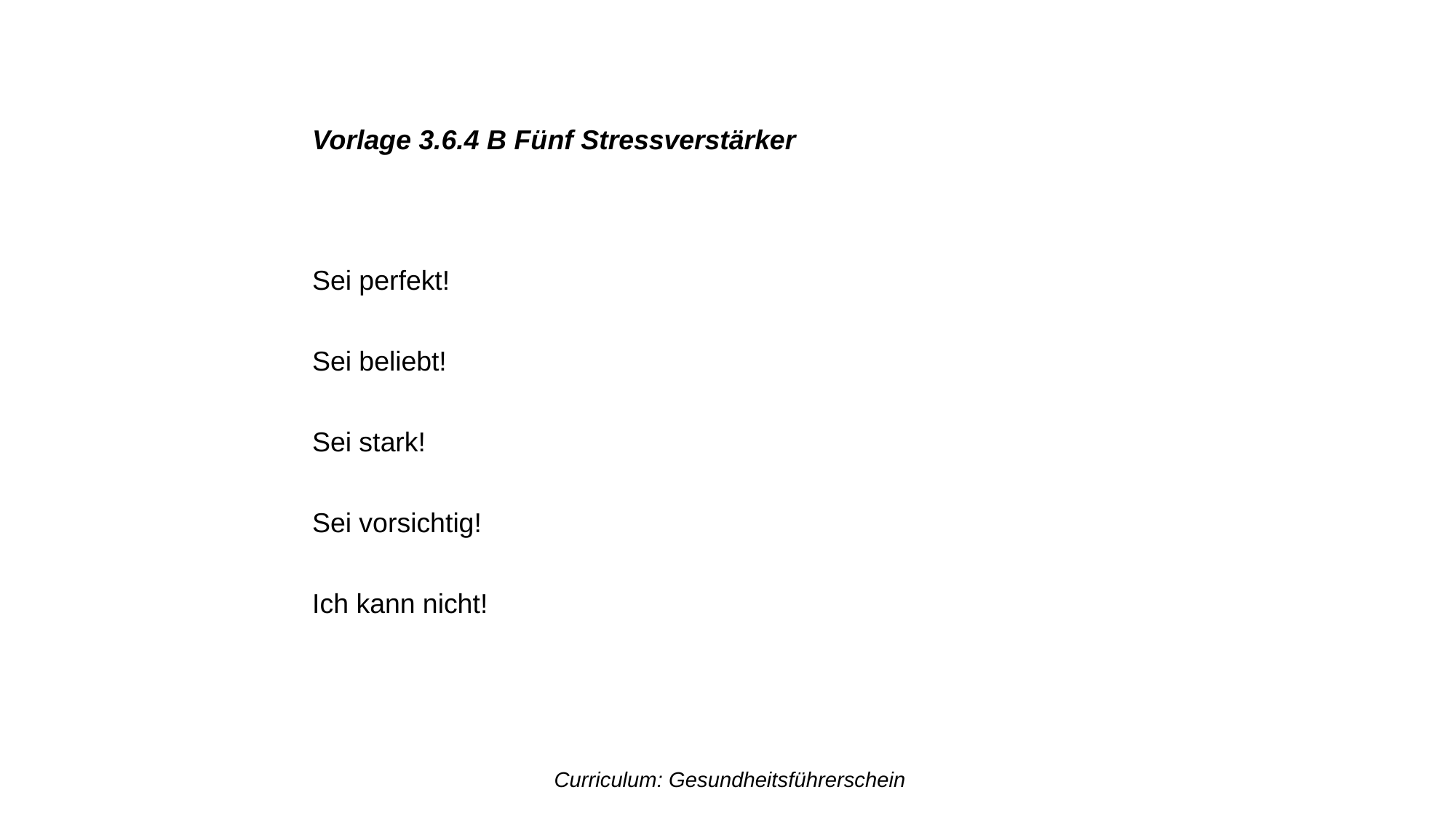

Vorlage 3.6.4 B Fünf Stressverstärker

Sei perfekt!
Sei beliebt!
Sei stark!
Sei vorsichtig!
Ich kann nicht!

Curriculum: Gesundheitsführerschein